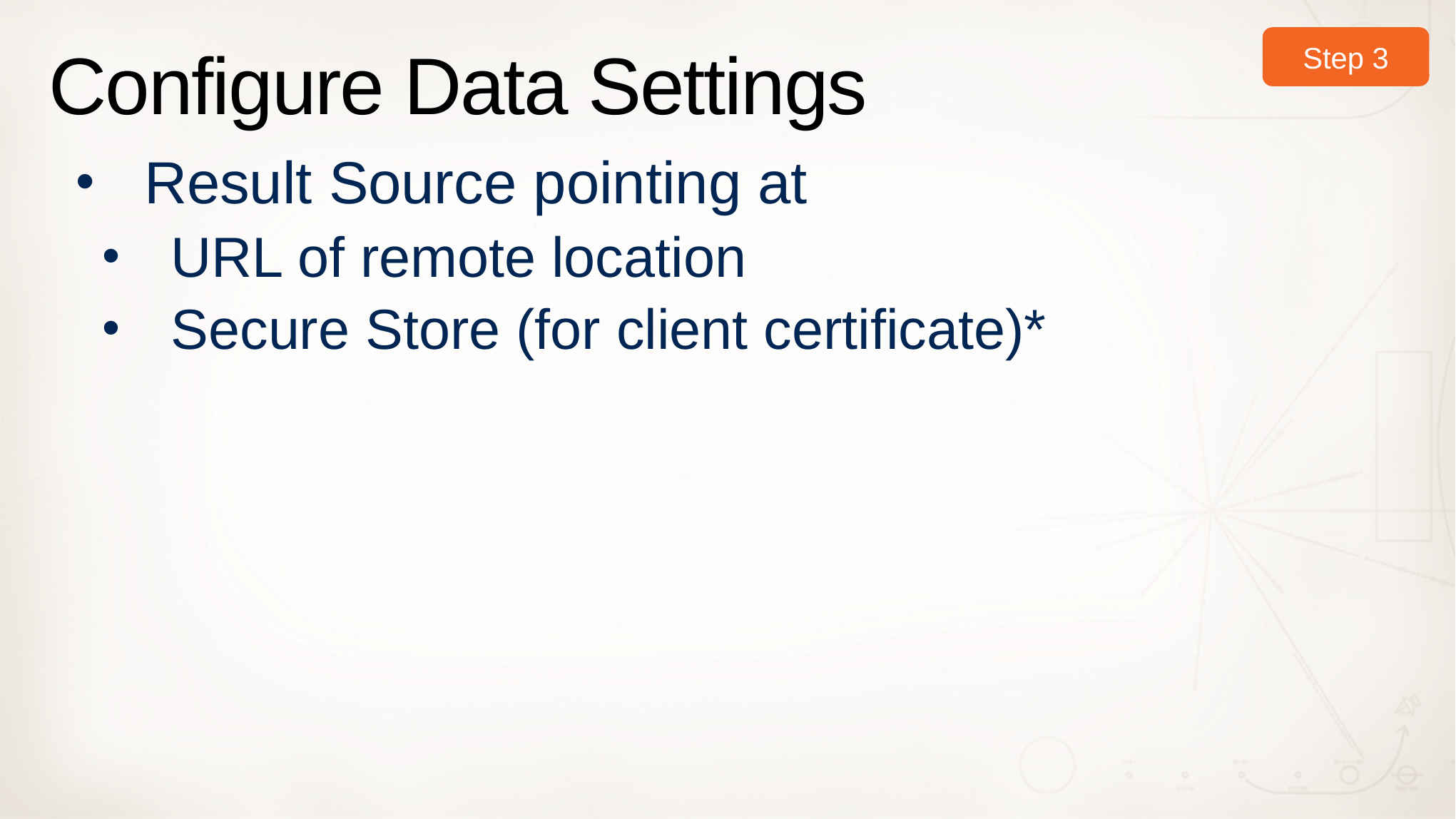

Step 3
# Configure Data Settings
Result Source pointing at
URL of remote location
Secure Store (for client certificate)*